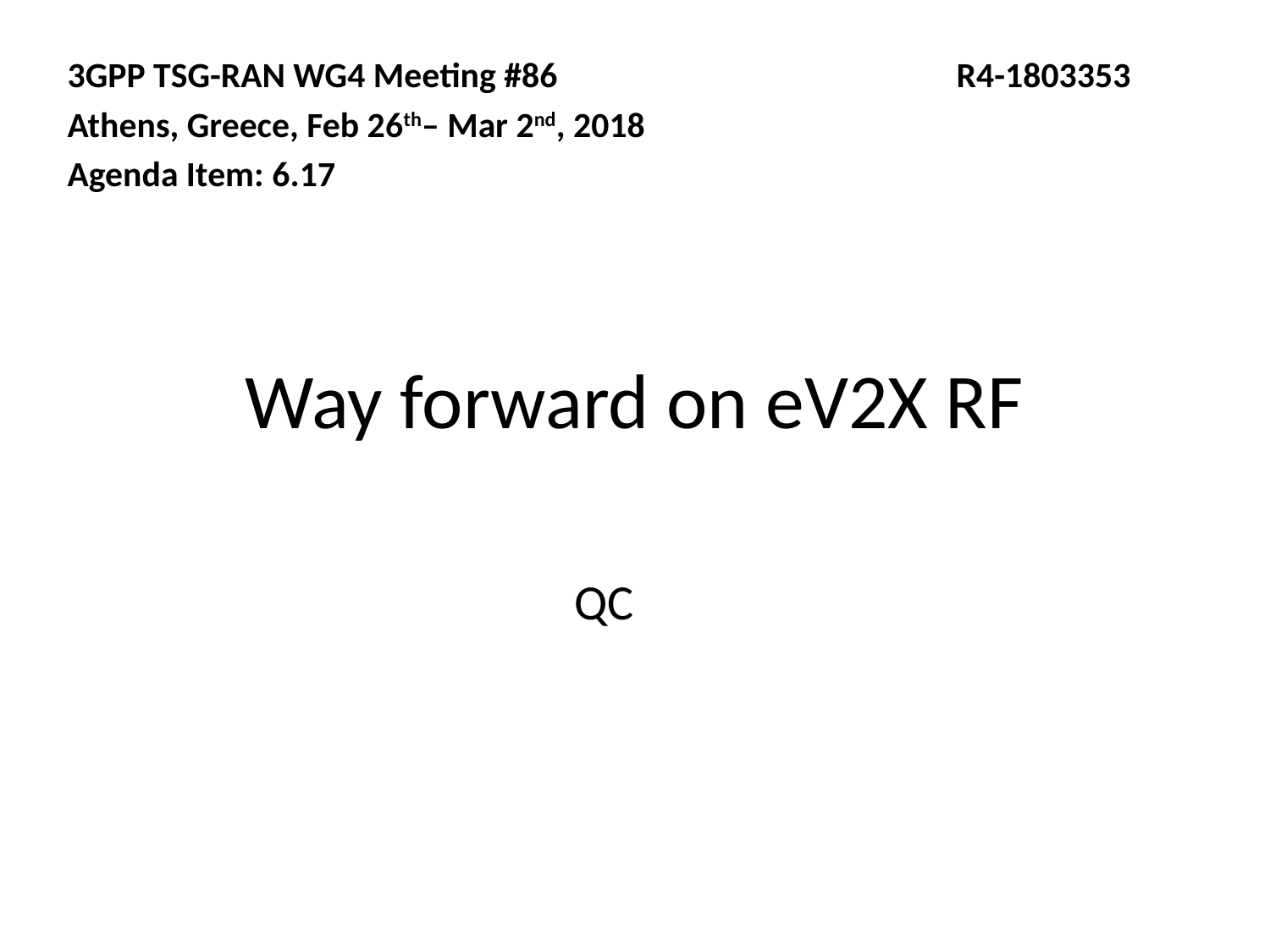

3GPP TSG-RAN WG4 Meeting #86 				R4-1803353
Athens, Greece, Feb 26th– Mar 2nd, 2018
Agenda Item: 6.17
# Way forward on eV2X RF
QC